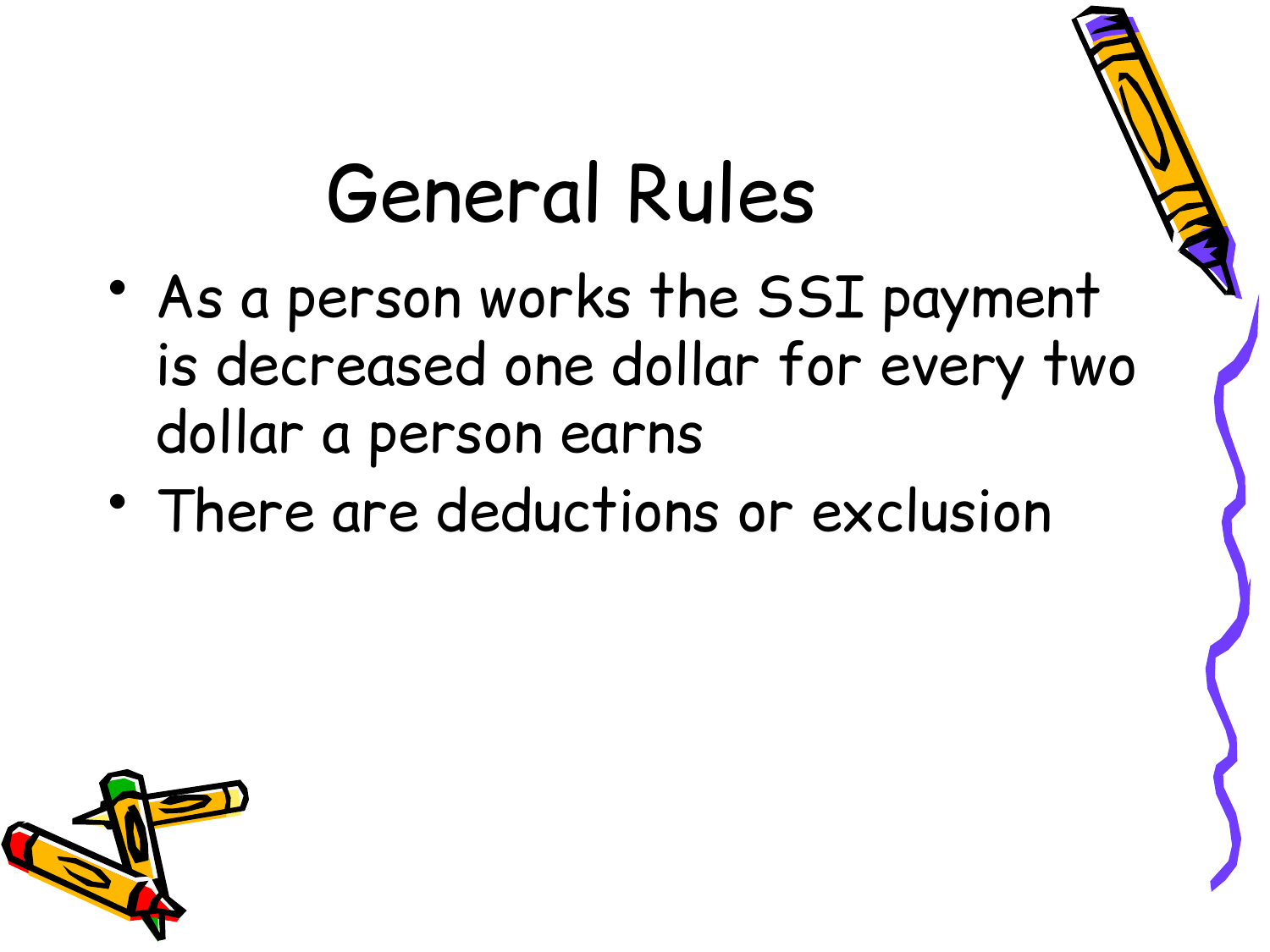

# General Rules
As a person works the SSI payment is decreased one dollar for every two dollar a person earns
There are deductions or exclusion